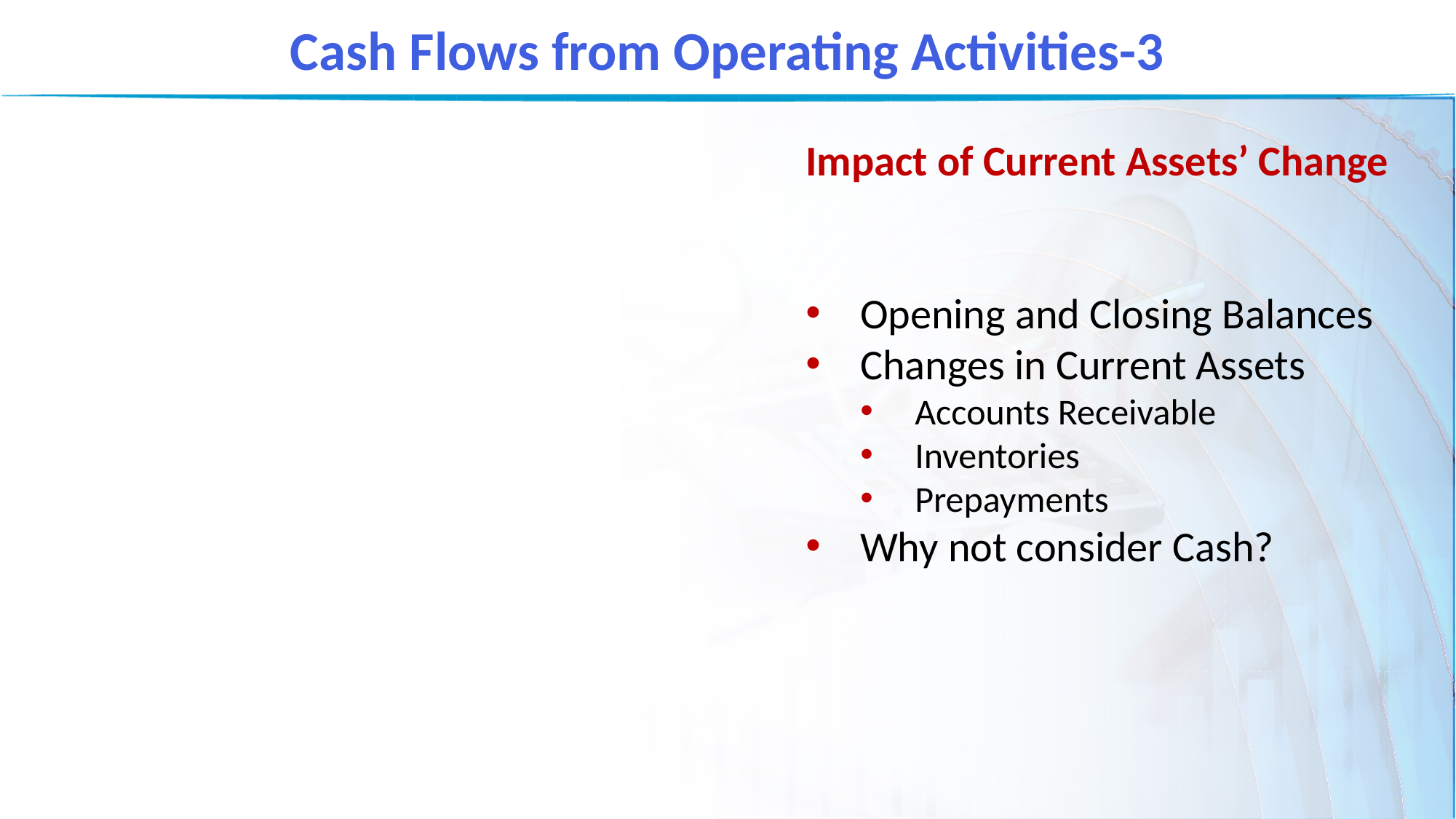

Cash Flows from Operating Activities-3
Impact of Current Assets’ Change

Opening and Closing Balances
Changes in Current Assets
Accounts Receivable
Inventories
Prepayments
Why not consider Cash?